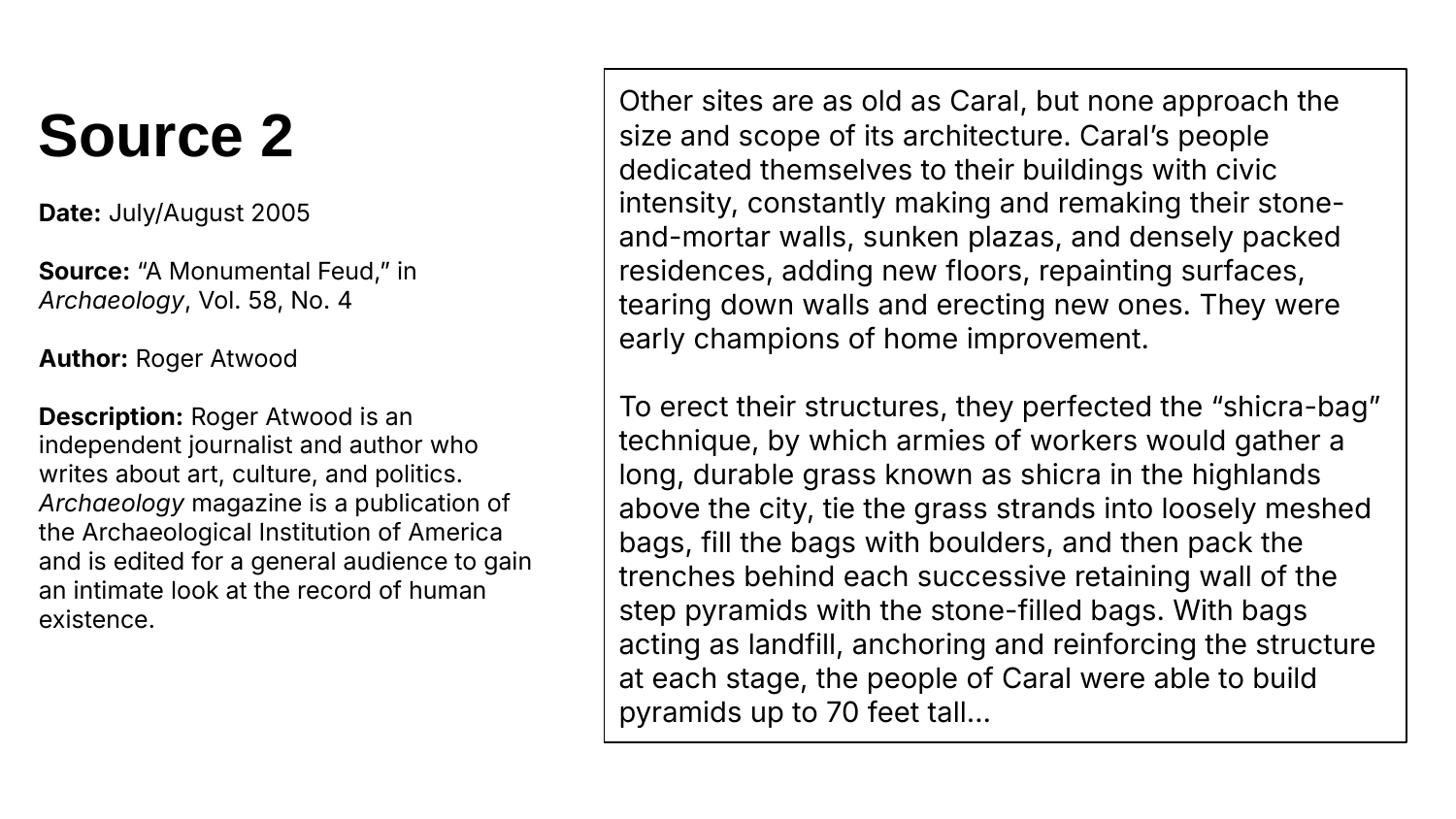

Other sites are as old as Caral, but none approach the size and scope of its architecture. Caral’s people dedicated themselves to their buildings with civic intensity, constantly making and remaking their stone-and-mortar walls, sunken plazas, and densely packed residences, adding new floors, repainting surfaces, tearing down walls and erecting new ones. They were early champions of home improvement.

To erect their structures, they perfected the “shicra-bag” technique, by which armies of workers would gather a long, durable grass known as shicra in the highlands above the city, tie the grass strands into loosely meshed bags, fill the bags with boulders, and then pack the trenches behind each successive retaining wall of the step pyramids with the stone-filled bags. With bags acting as landfill, anchoring and reinforcing the structure at each stage, the people of Caral were able to build pyramids up to 70 feet tall…
Source 2

Date: July/August 2005

Source: “A Monumental Feud,” in Archaeology, Vol. 58, No. 4

Author: Roger Atwood

Description: Roger Atwood is an independent journalist and author who writes about art, culture, and politics. Archaeology magazine is a publication of the Archaeological Institution of America and is edited for a general audience to gain an intimate look at the record of human existence.